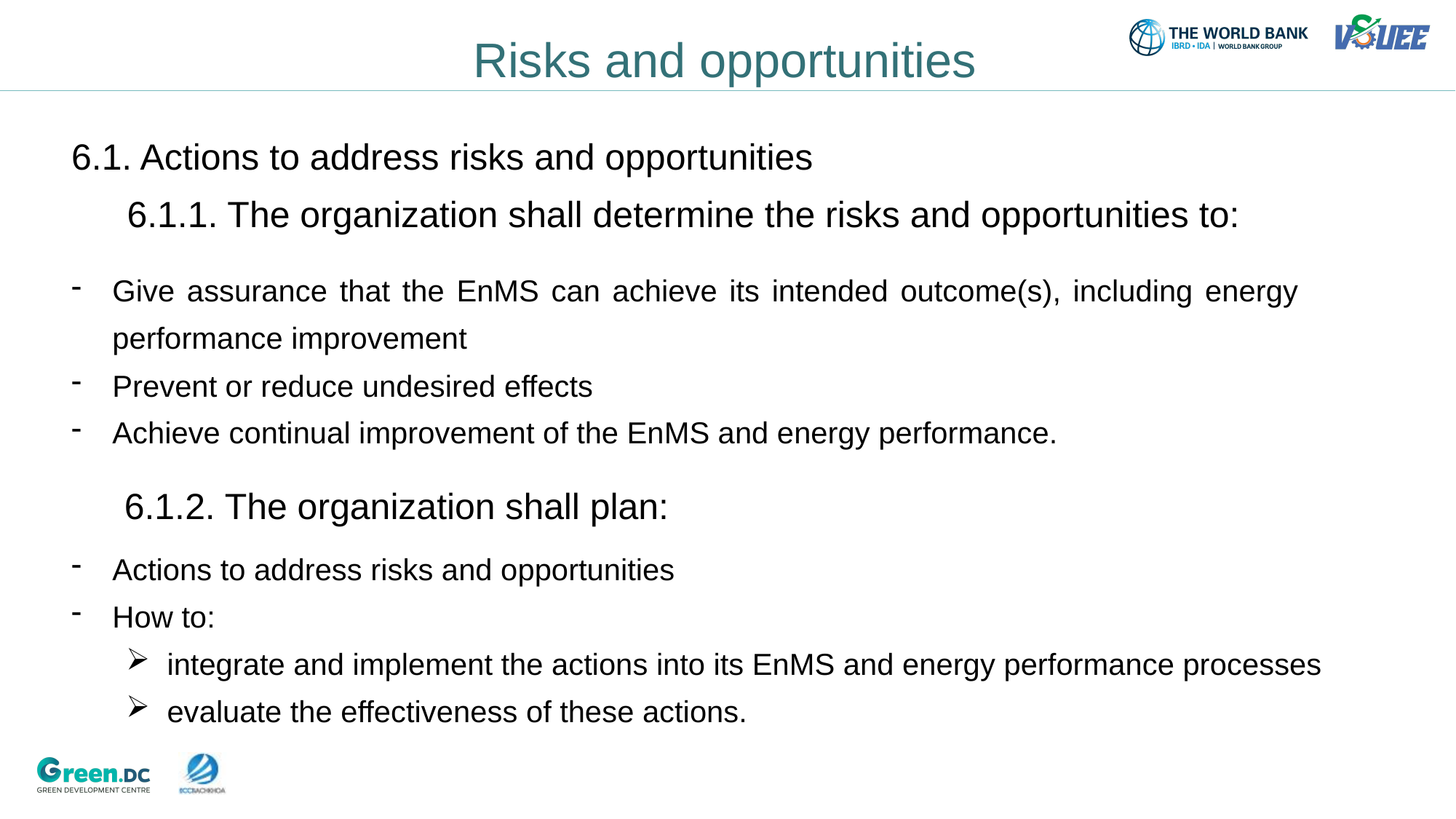

# Risks and opportunities
6.1. Actions to address risks and opportunities
6.1.1. The organization shall determine the risks and opportunities to:
Give assurance that the EnMS can achieve its intended outcome(s), including energy performance improvement
Prevent or reduce undesired effects
Achieve continual improvement of the EnMS and energy performance.
6.1.2. The organization shall plan:
Actions to address risks and opportunities
How to:
integrate and implement the actions into its EnMS and energy performance processes
evaluate the effectiveness of these actions.